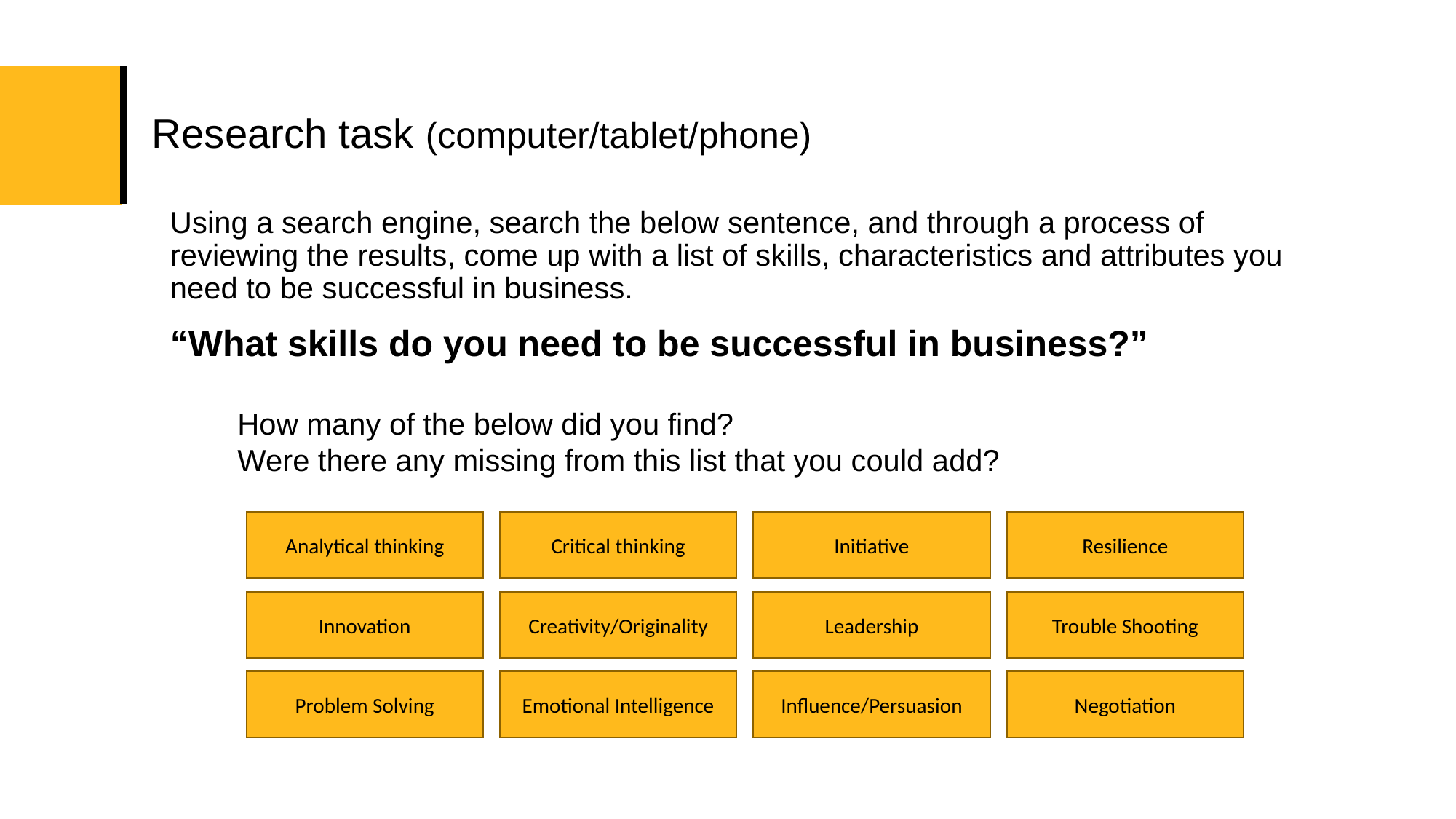

# Research task (computer/tablet/phone)
Using a search engine, search the below sentence, and through a process of reviewing the results, come up with a list of skills, characteristics and attributes you need to be successful in business.
“What skills do you need to be successful in business?”
How many of the below did you find?
Were there any missing from this list that you could add?
Analytical thinking
Critical thinking
Initiative
Resilience
Innovation
Creativity/Originality
Leadership
Trouble Shooting
Problem Solving
Emotional Intelligence
Influence/Persuasion
Negotiation